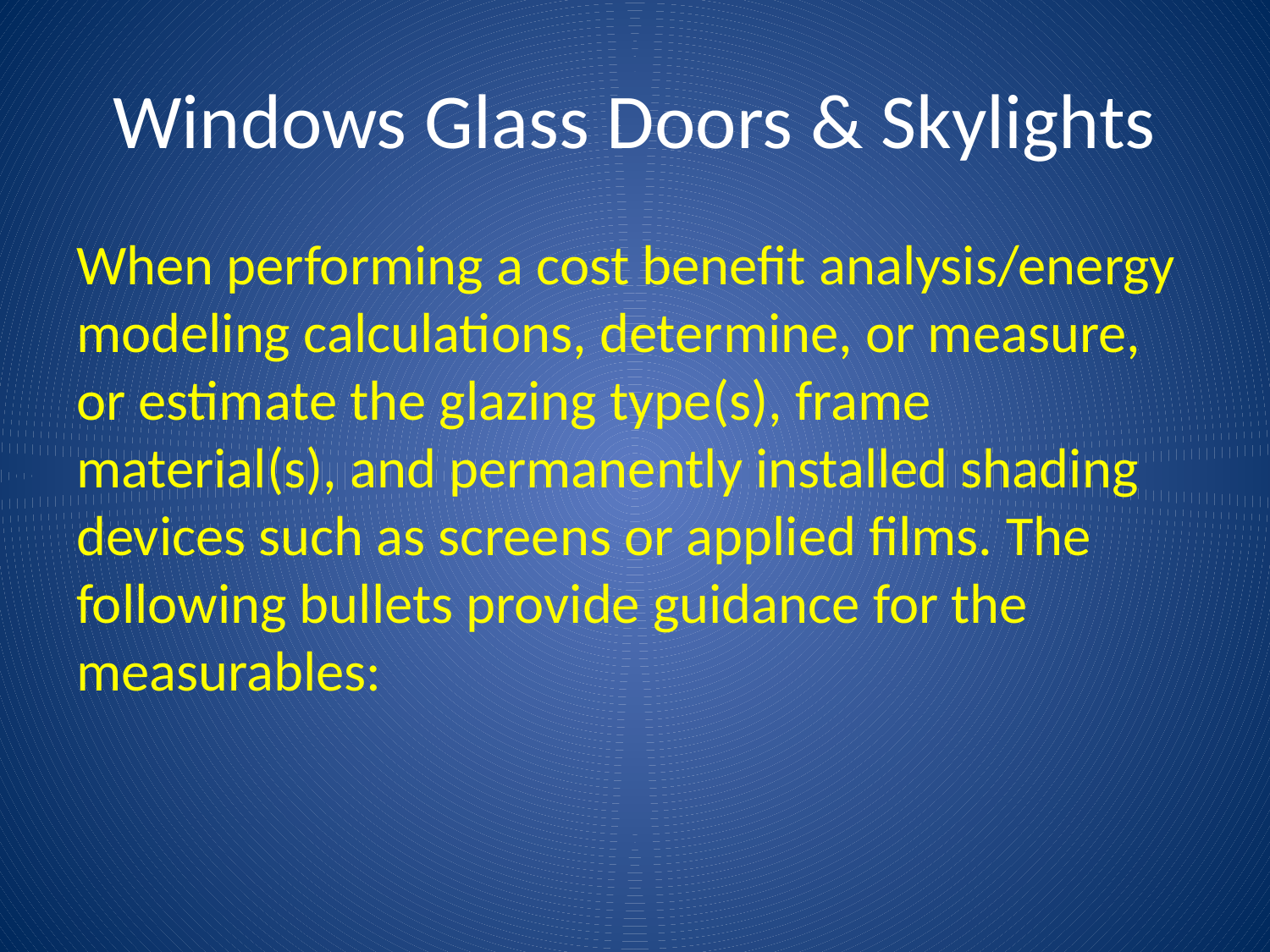

# Windows Glass Doors & Skylights
When performing a cost benefit analysis/energy modeling calculations, determine, or measure, or estimate the glazing type(s), frame material(s), and permanently installed shading devices such as screens or applied films. The following bullets provide guidance for the measurables: